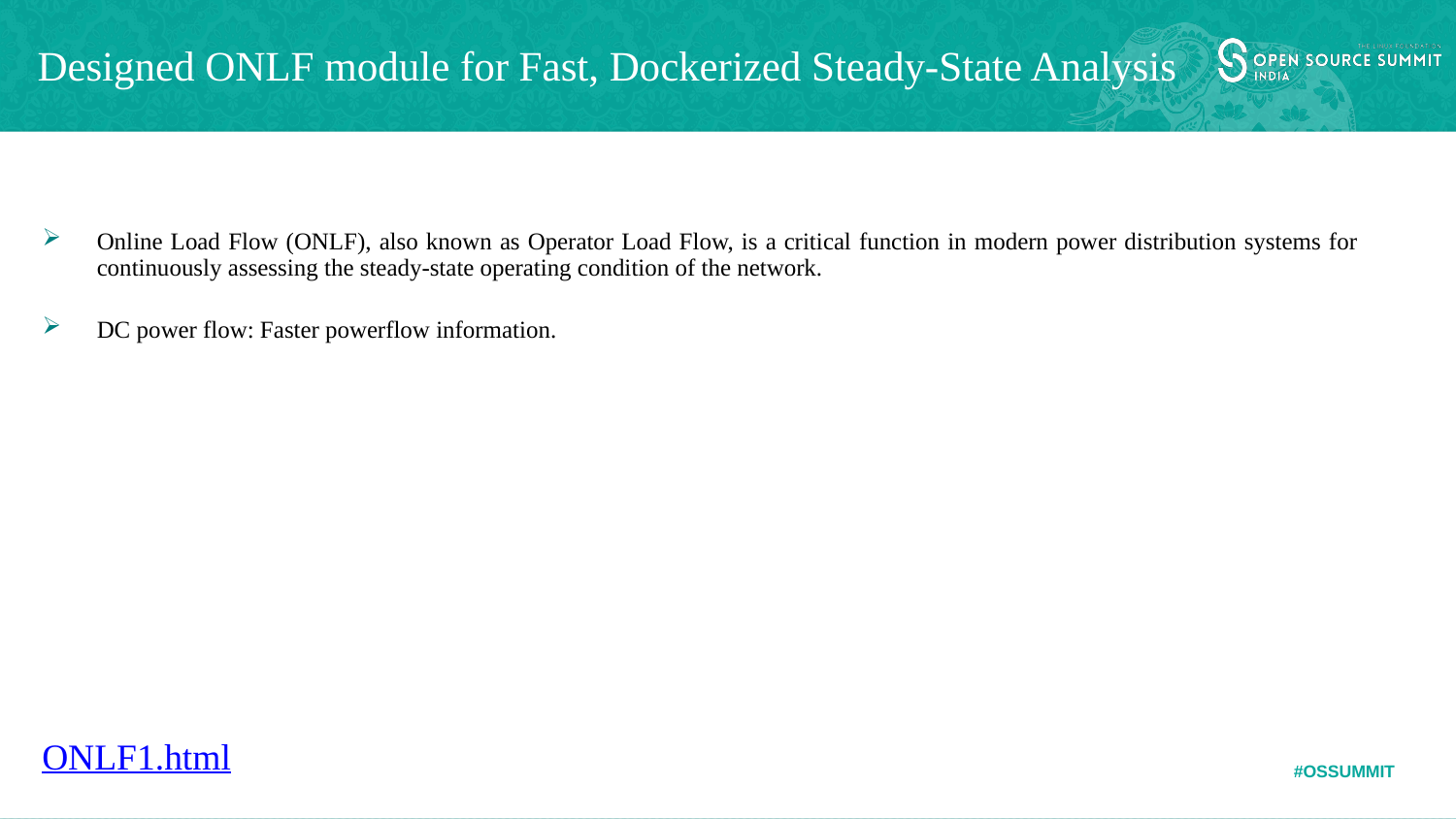

# Designed ONLF module for Fast, Dockerized Steady-State Analysis
Online Load Flow (ONLF), also known as Operator Load Flow, is a critical function in modern power distribution systems for continuously assessing the steady-state operating condition of the network.

DC power flow: Faster powerflow information.

ONLF1.html